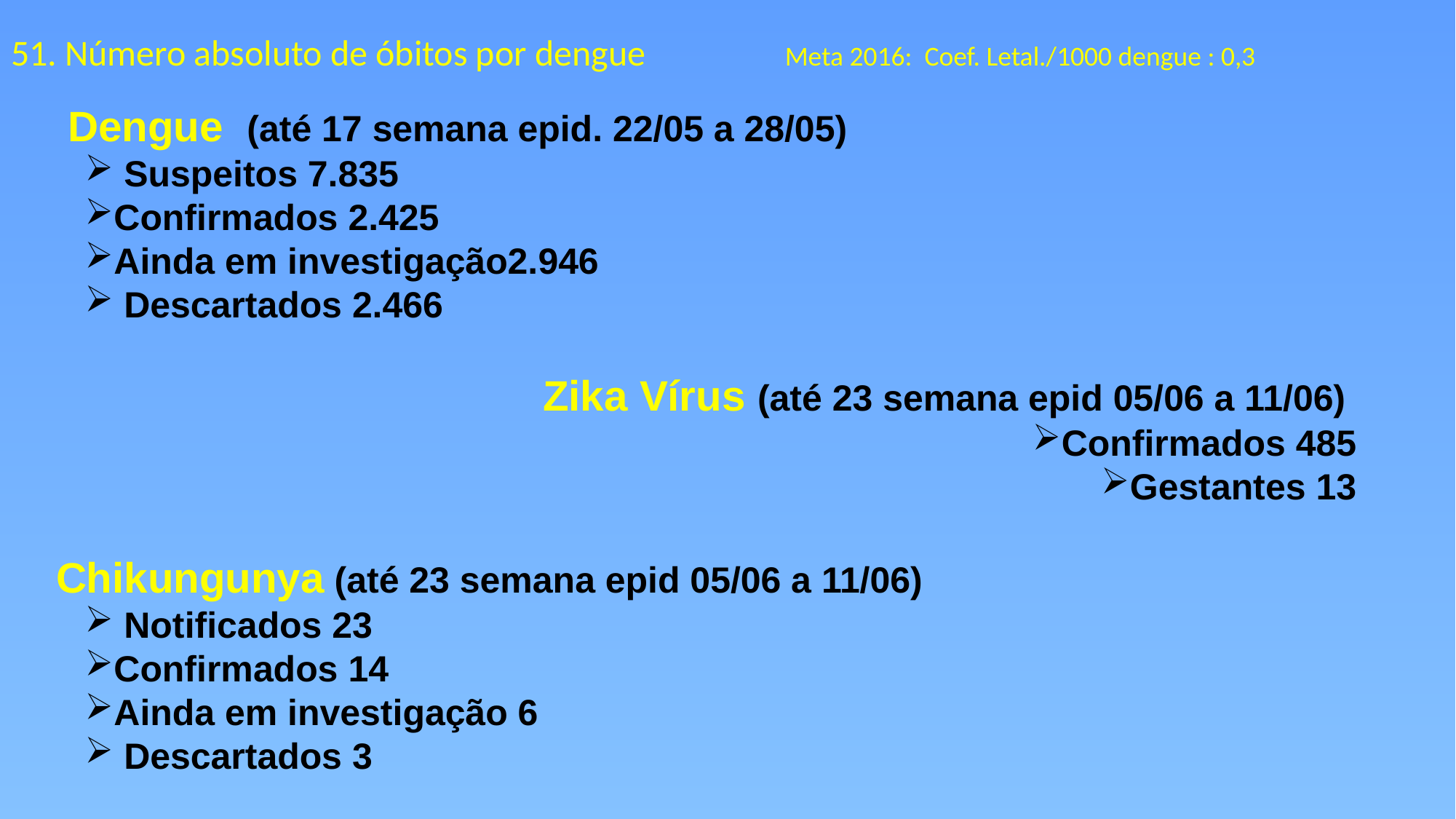

# 51. Número absoluto de óbitos por dengue                 Meta 2016:  Coef. Letal./1000 dengue : 0,3
 Dengue  (até 17 semana epid. 22/05 a 28/05)
 Suspeitos 7.835
Confirmados 2.425
Ainda em investigação2.946
 Descartados 2.466

Zika Vírus (até 23 semana epid 05/06 a 11/06)
Confirmados 485
Gestantes 13

Chikungunya (até 23 semana epid 05/06 a 11/06)
 Notificados 23
Confirmados 14
Ainda em investigação 6
 Descartados 3